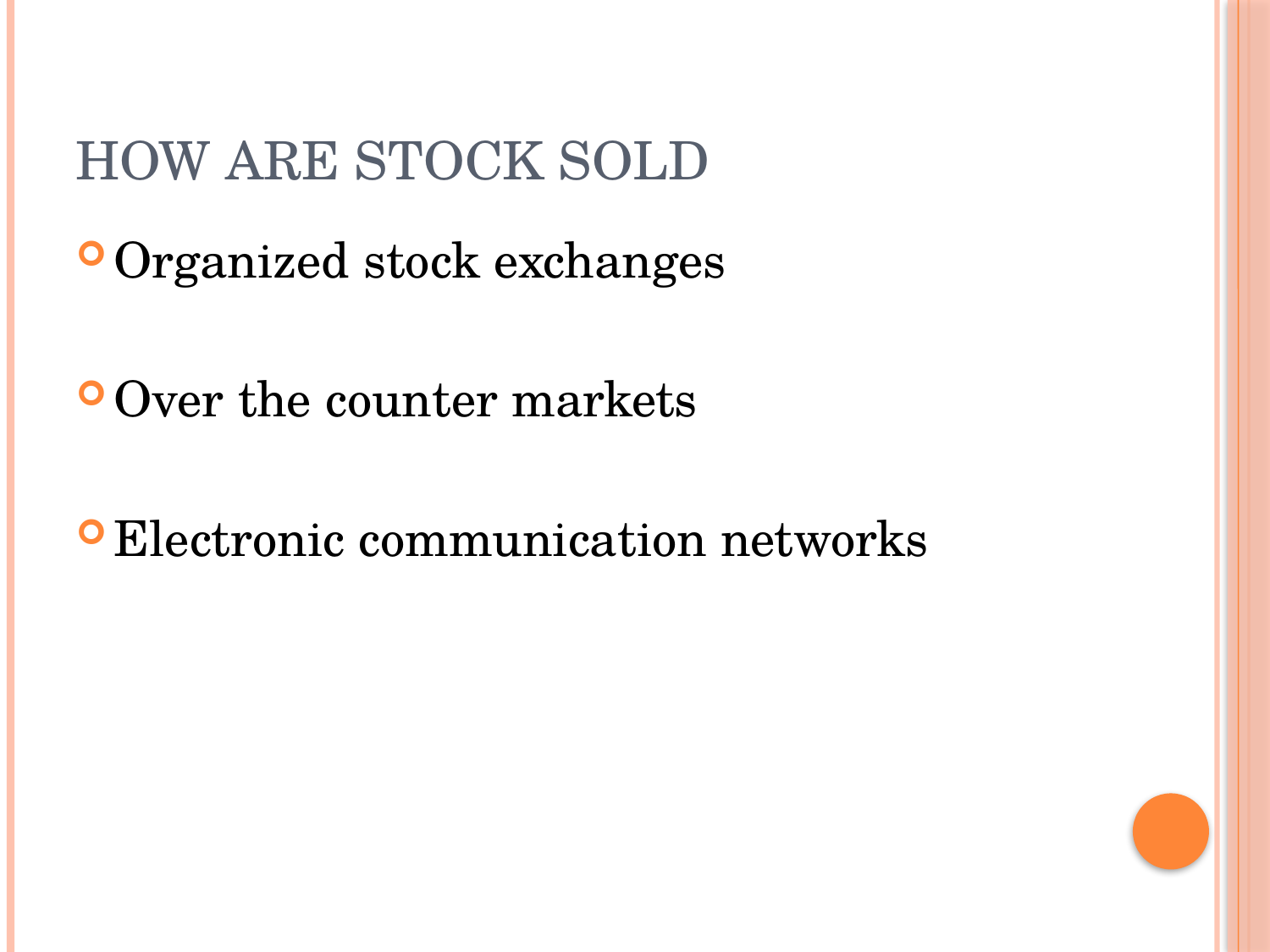

# How are stock sold
Organized stock exchanges

Over the counter markets

Electronic communication networks